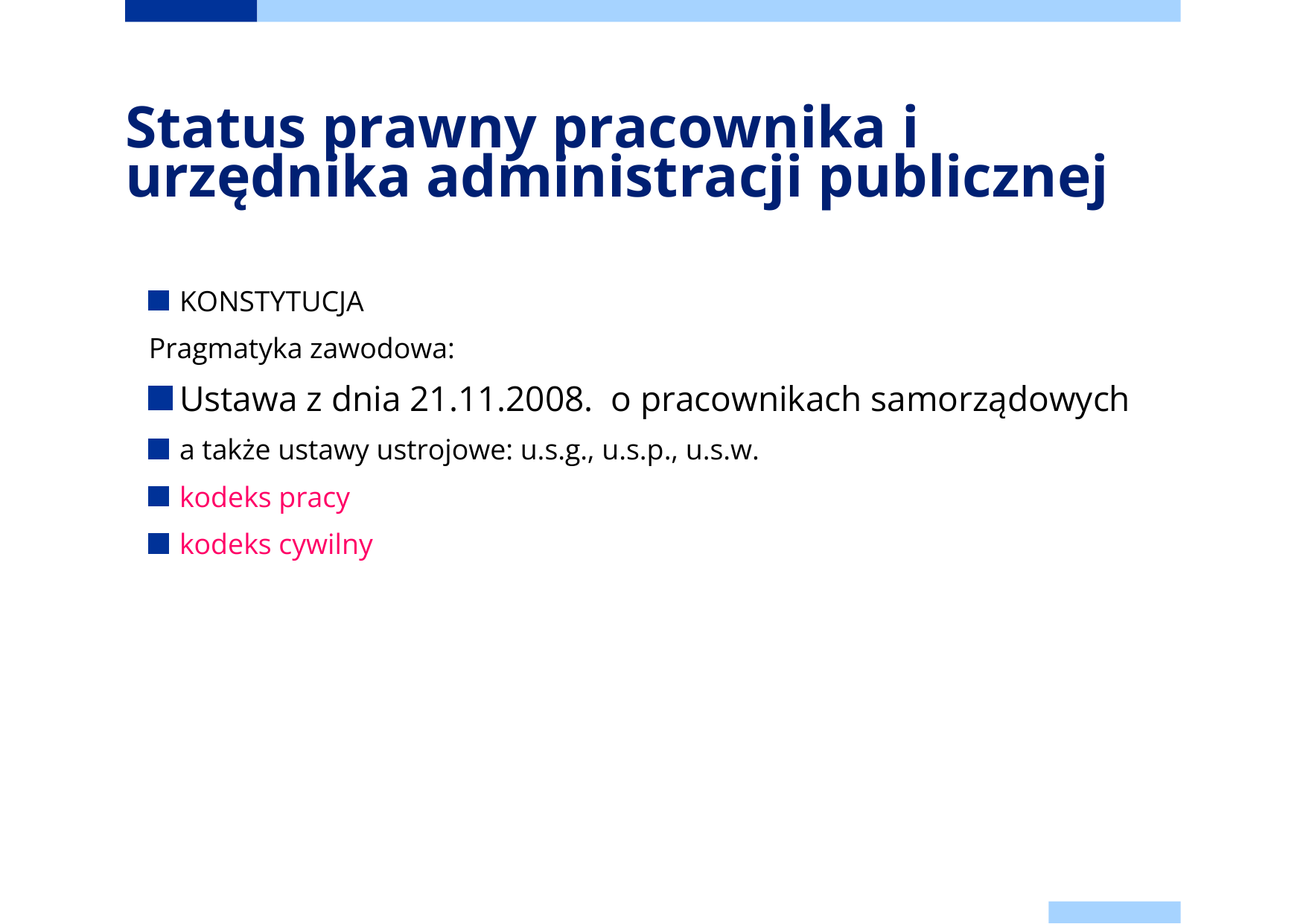

# Status prawny pracownika i urzędnika administracji publicznej
KONSTYTUCJA
Pragmatyka zawodowa:
Ustawa z dnia 21.11.2008.  o pracownikach samorządowych
a także ustawy ustrojowe: u.s.g., u.s.p., u.s.w.
kodeks pracy
kodeks cywilny